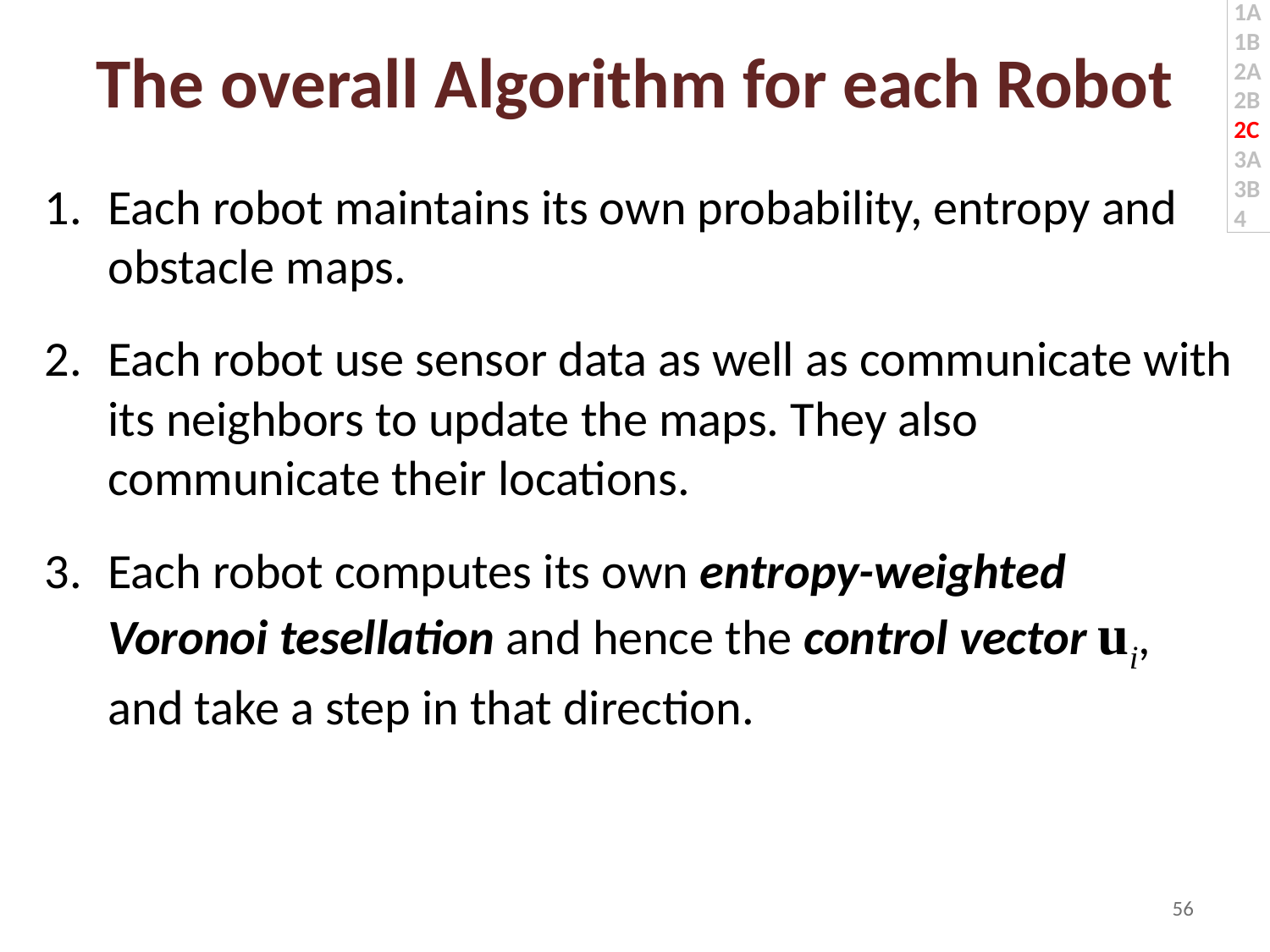

# The overall Algorithm for each Robot
1A
1B
2A
2B
2C 3A
3B
4
Each robot maintains its own probability, entropy and obstacle maps.
Each robot use sensor data as well as communicate with its neighbors to update the maps. They also communicate their locations.
Each robot computes its own entropy-weighted Voronoi tesellation and hence the control vector ui, and take a step in that direction.
56